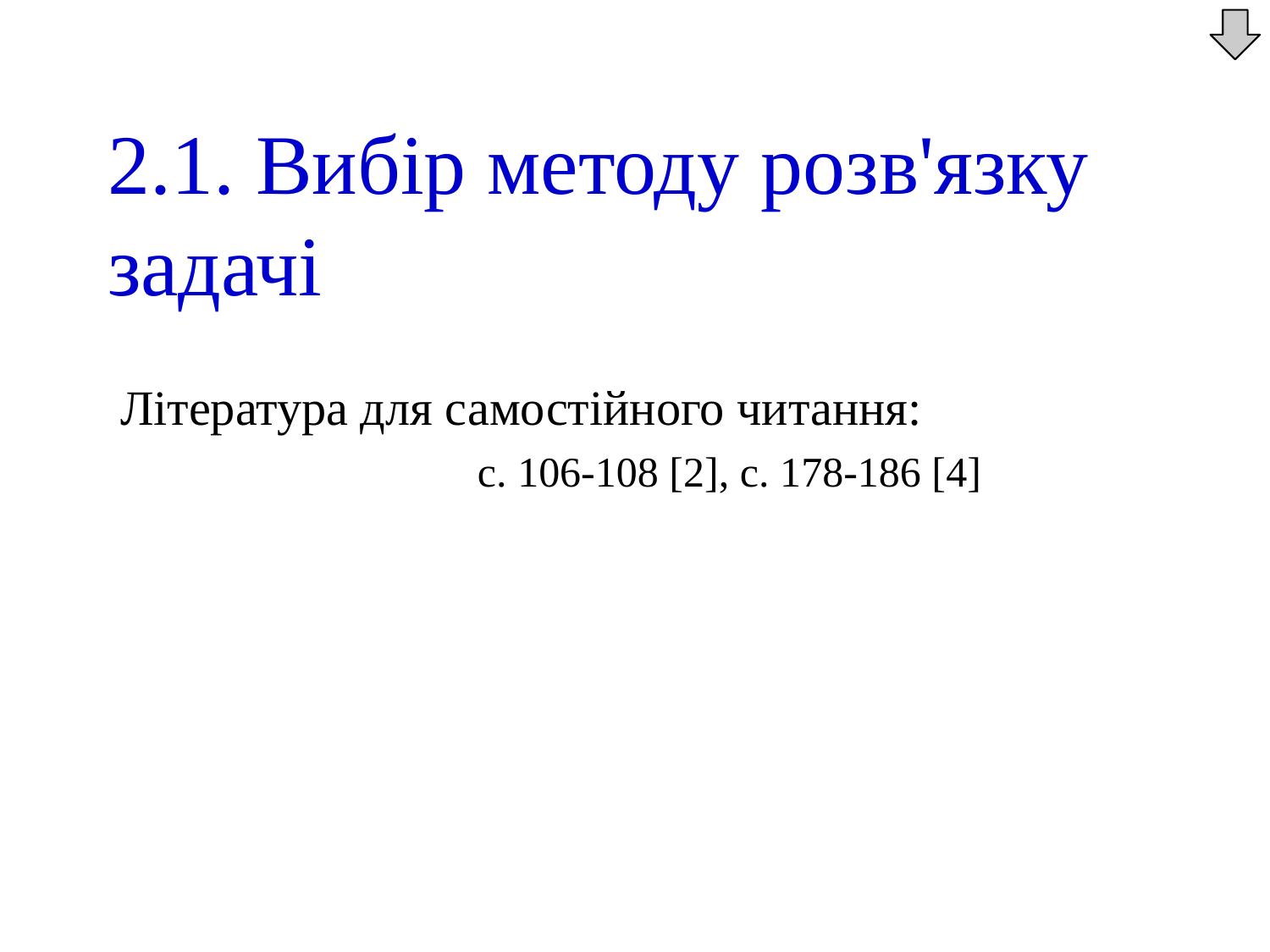

2.1. Вибір методу розв'язку задачі
Література для самостійного читання:
			с. 106-108 [2], с. 178-186 [4]